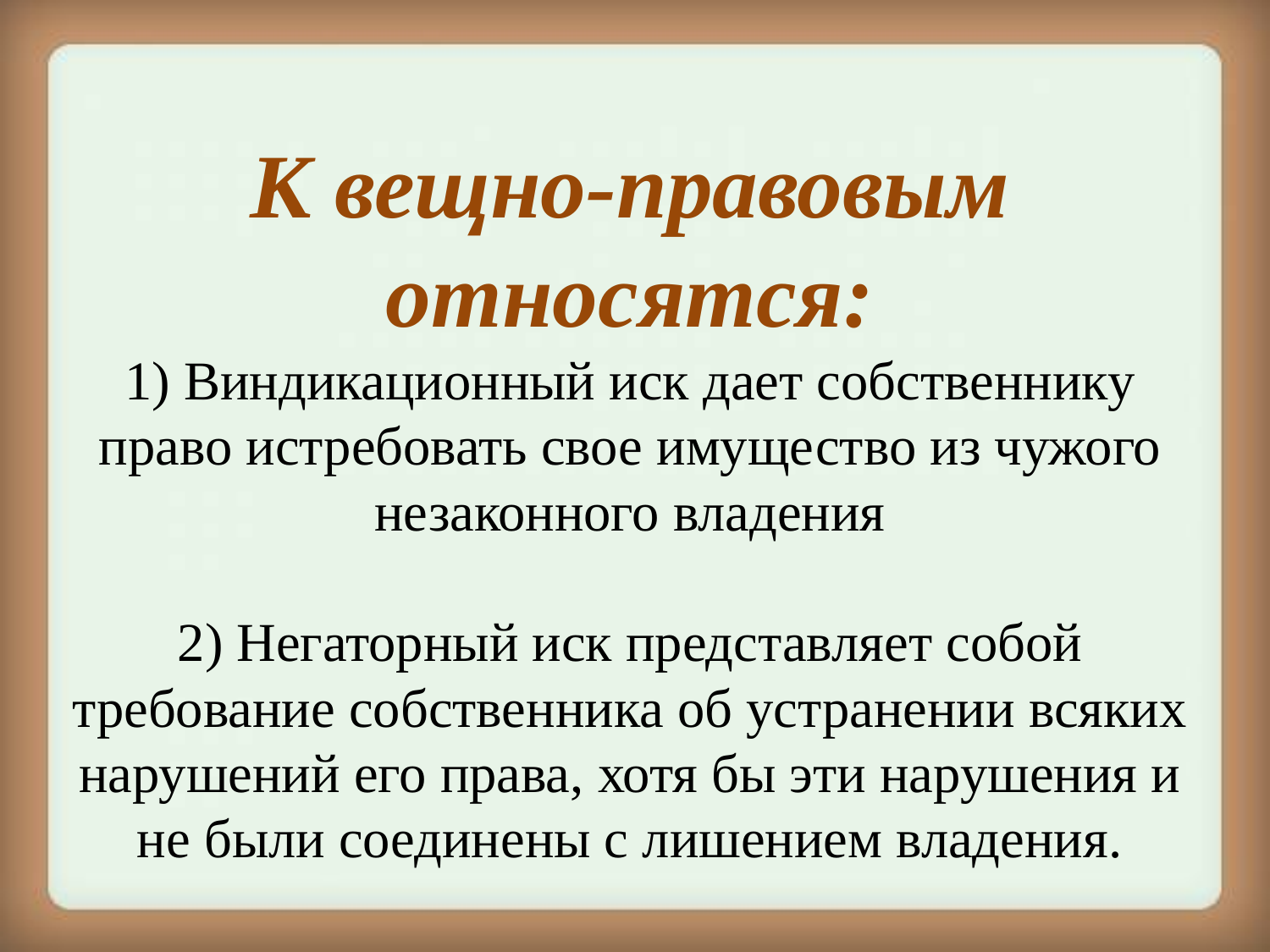

# К вещно-правовым относятся: 1) Виндикационный иск дает собственнику право истребовать свое имущество из чужого незаконного владения 2) Негаторный иск представляет собой требование собственника об устранении всяких нарушений его права, хотя бы эти нарушения и не были соединены с лишением владения.